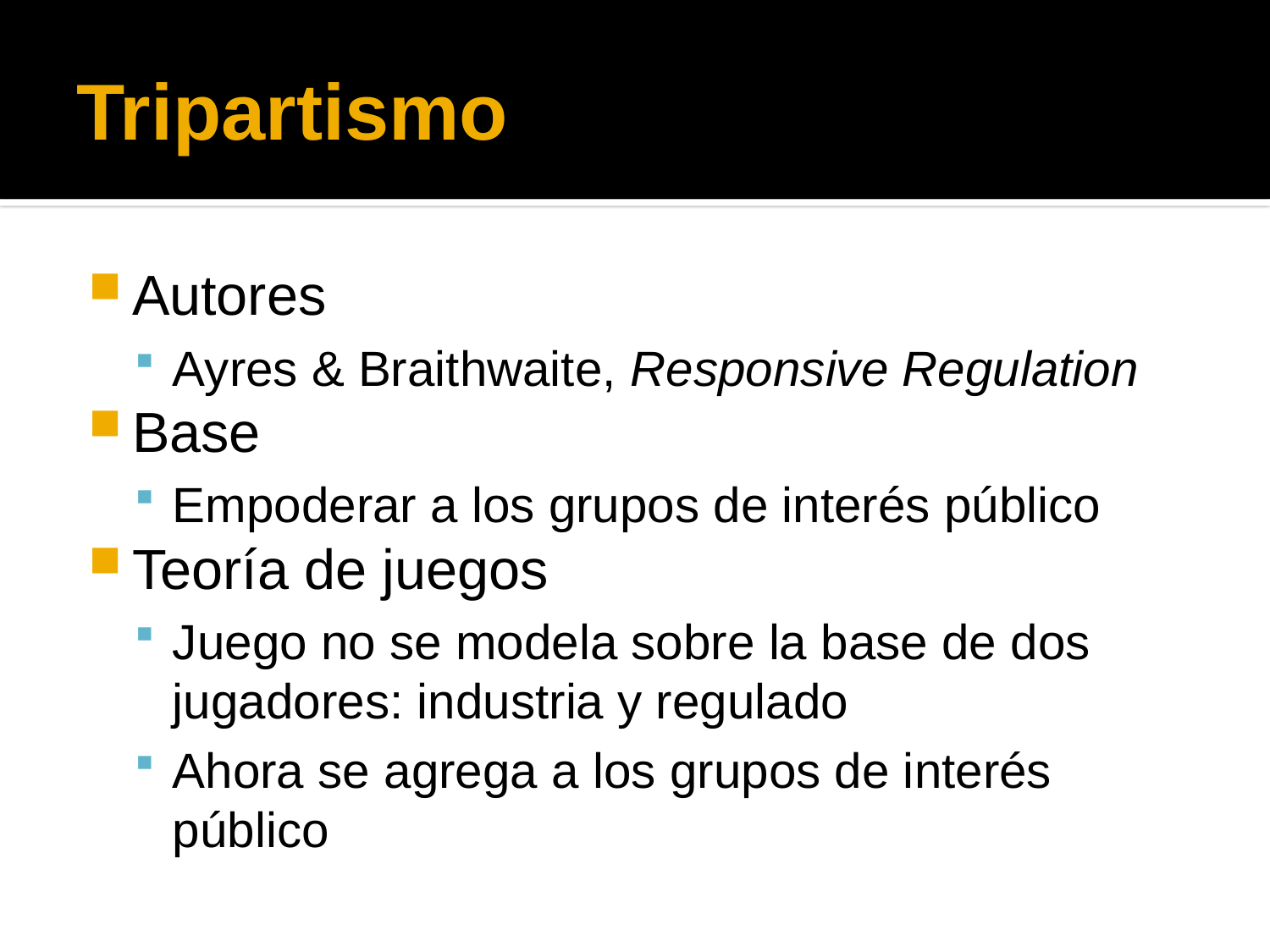

# Tripartismo
Autores
Ayres & Braithwaite, Responsive Regulation
Base
Empoderar a los grupos de interés público
Teoría de juegos
Juego no se modela sobre la base de dos jugadores: industria y regulado
Ahora se agrega a los grupos de interés público